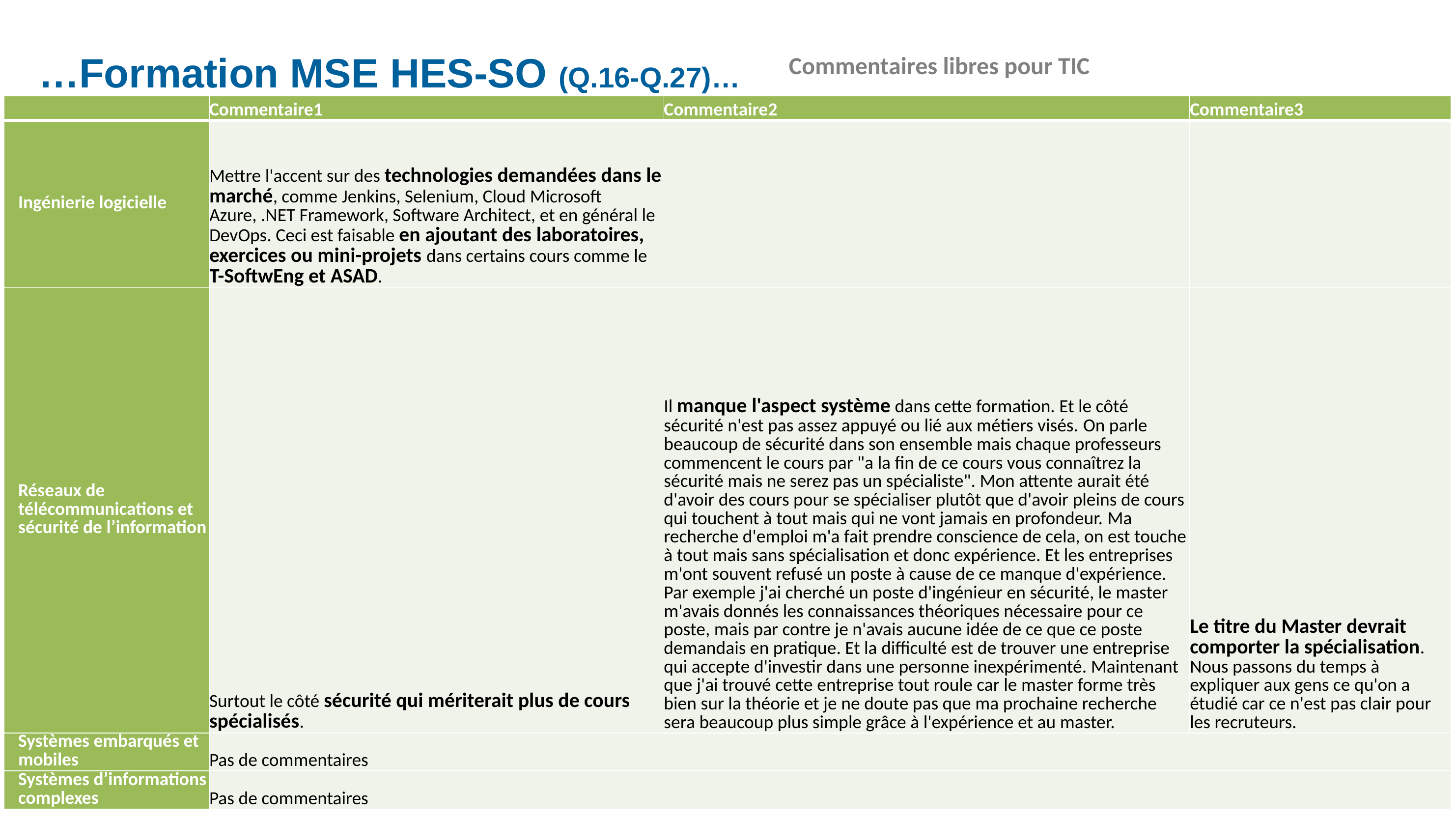

# …Formation MSE HES-SO (Q.16-Q.27)…
Commentaires libres pour TIC
|  | Commentaire1 | Commentaire2 | Commentaire3 |
| --- | --- | --- | --- |
| Ingénierie logicielle | Mettre l'accent sur des technologies demandées dans le marché, comme Jenkins, Selenium, Cloud Microsoft Azure, .NET Framework, Software Architect, et en général le DevOps. Ceci est faisable en ajoutant des laboratoires, exercices ou mini-projets dans certains cours comme le T-SoftwEng et ASAD. |  |  |
| Réseaux de télécommunications et sécurité de l’information | Surtout le côté sécurité qui mériterait plus de cours spécialisés. | Il manque l'aspect système dans cette formation. Et le côté sécurité n'est pas assez appuyé ou lié aux métiers visés. On parle beaucoup de sécurité dans son ensemble mais chaque professeurs commencent le cours par "a la fin de ce cours vous connaîtrez la sécurité mais ne serez pas un spécialiste". Mon attente aurait été d'avoir des cours pour se spécialiser plutôt que d'avoir pleins de cours qui touchent à tout mais qui ne vont jamais en profondeur. Ma recherche d'emploi m'a fait prendre conscience de cela, on est touche à tout mais sans spécialisation et donc expérience. Et les entreprises m'ont souvent refusé un poste à cause de ce manque d'expérience. Par exemple j'ai cherché un poste d'ingénieur en sécurité, le master m'avais donnés les connaissances théoriques nécessaire pour ce poste, mais par contre je n'avais aucune idée de ce que ce poste demandais en pratique. Et la difficulté est de trouver une entreprise qui accepte d'investir dans une personne inexpérimenté. Maintenant que j'ai trouvé cette entreprise tout roule car le master forme très bien sur la théorie et je ne doute pas que ma prochaine recherche sera beaucoup plus simple grâce à l'expérience et au master. | Le titre du Master devrait comporter la spécialisation. Nous passons du temps à expliquer aux gens ce qu'on a étudié car ce n'est pas clair pour les recruteurs. |
| Systèmes embarqués et mobiles | Pas de commentaires |  |  |
| Systèmes d’informations complexes | Pas de commentaires |  |  |